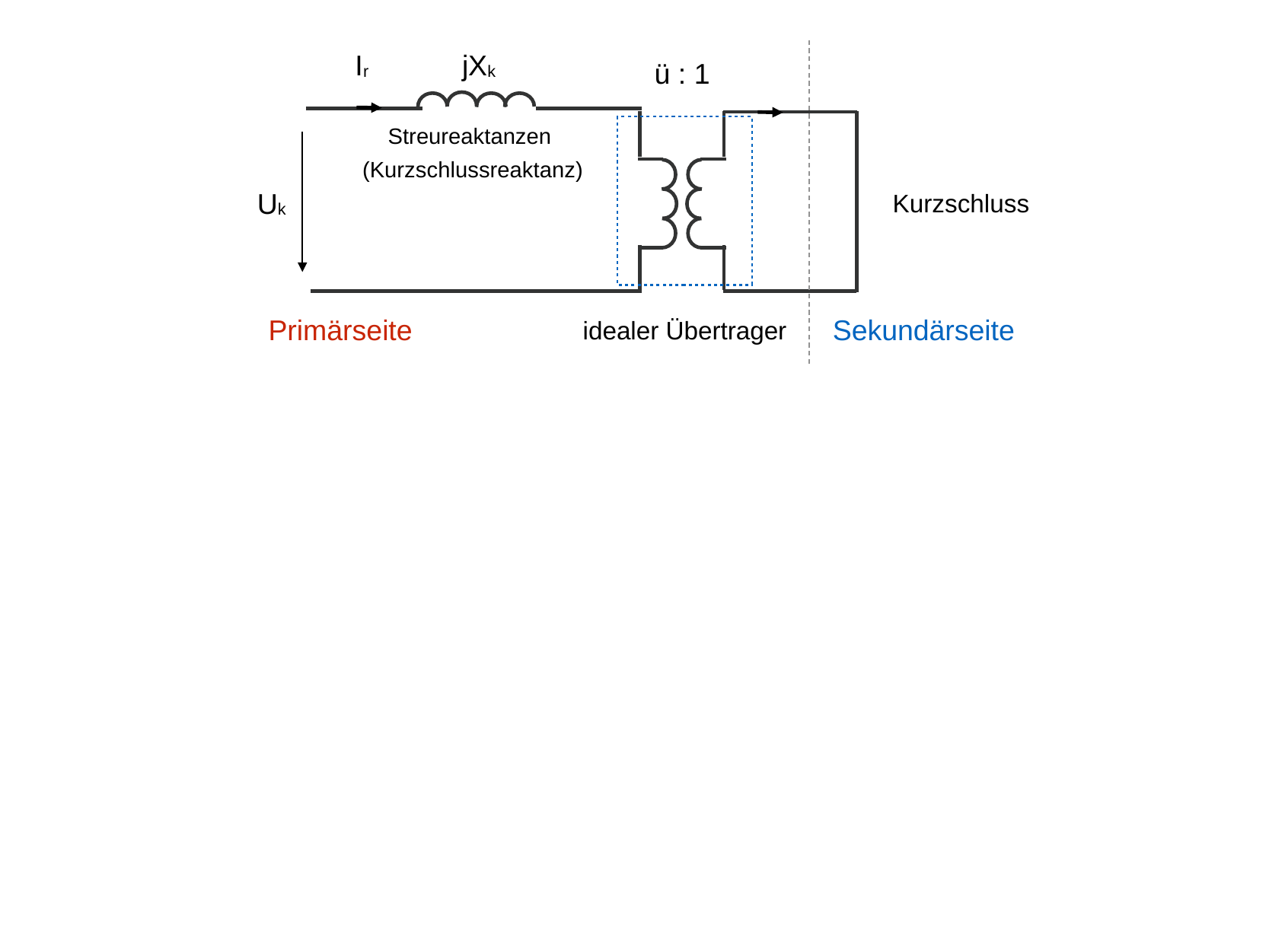

Ir
jXk
ü : 1

Uk
Kurzschluss

Primärseite
Sekundärseite
idealer Übertrager
Streureaktanzen
(Kurzschlussreaktanz)